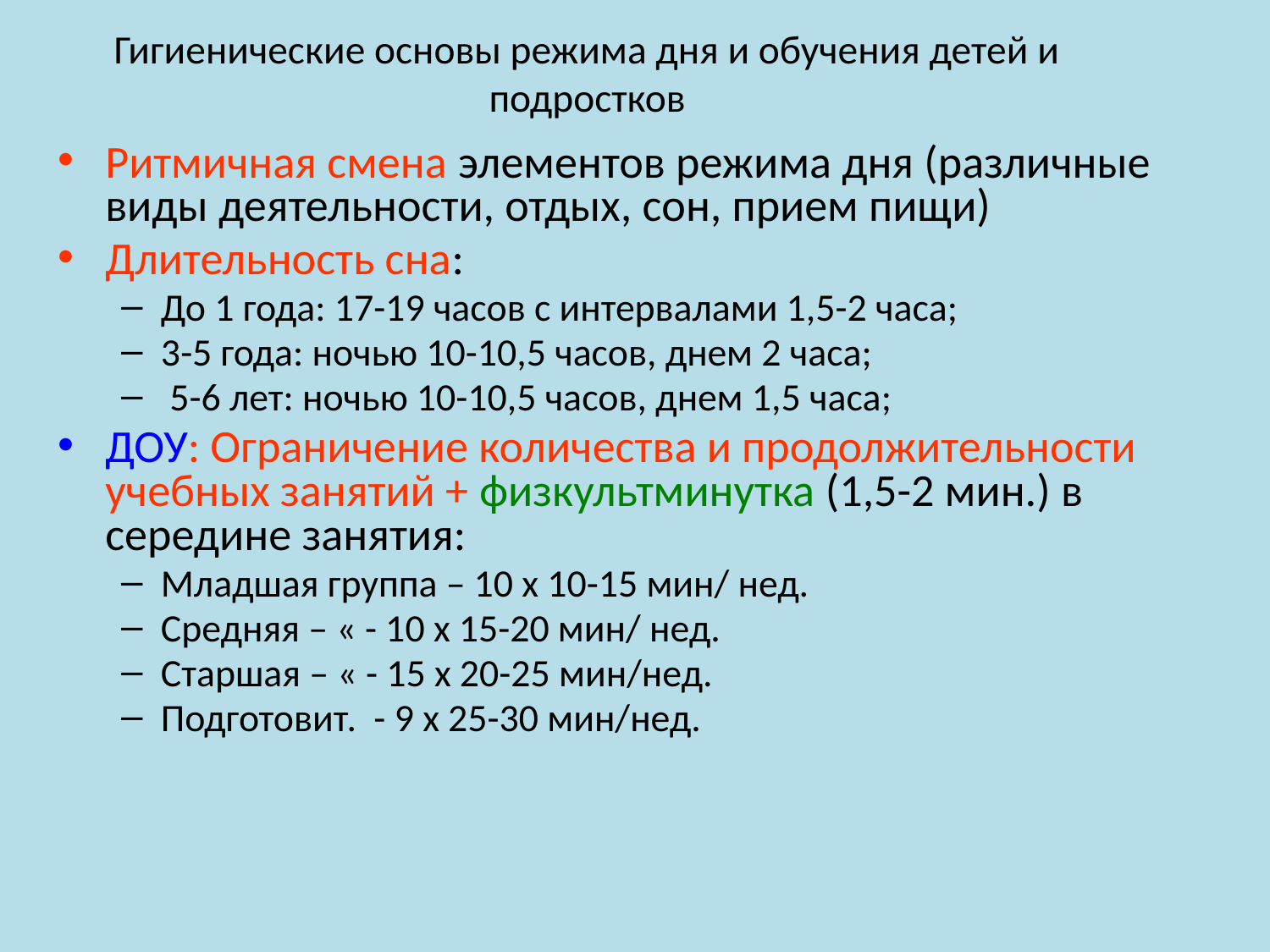

# Гигиенические основы режима дня и обучения детей и подростков
Ритмичная смена элементов режима дня (различные виды деятельности, отдых, сон, прием пищи)
Длительность сна:
До 1 года: 17-19 часов с интервалами 1,5-2 часа;
3-5 года: ночью 10-10,5 часов, днем 2 часа;
 5-6 лет: ночью 10-10,5 часов, днем 1,5 часа;
ДОУ: Ограничение количества и продолжительности учебных занятий + физкультминутка (1,5-2 мин.) в середине занятия:
Младшая группа – 10 х 10-15 мин/ нед.
Средняя – « - 10 х 15-20 мин/ нед.
Старшая – « - 15 х 20-25 мин/нед.
Подготовит.  - 9 х 25-30 мин/нед.